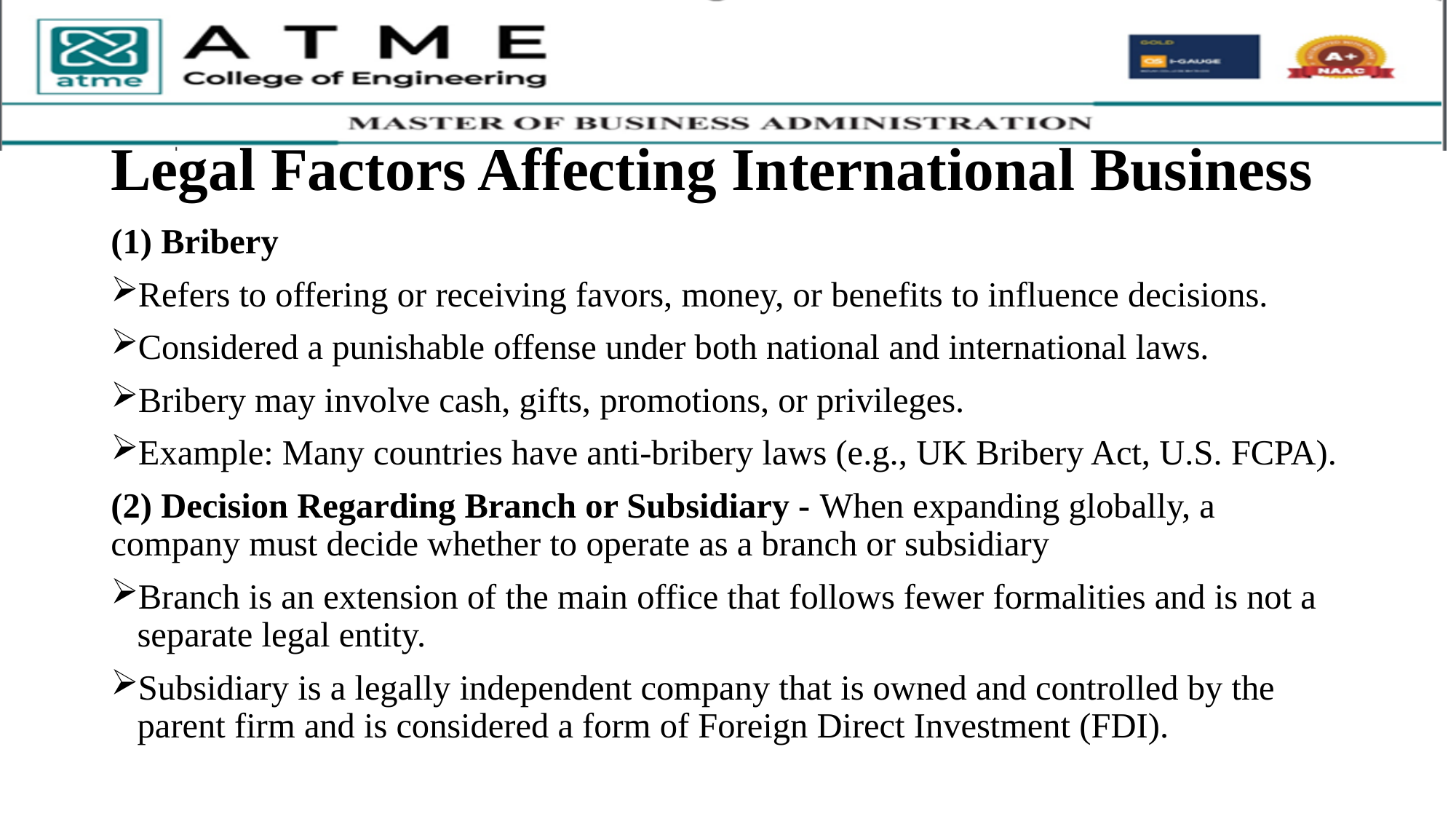

# Legal Factors Affecting International Business
(1) Bribery
Refers to offering or receiving favors, money, or benefits to influence decisions.
Considered a punishable offense under both national and international laws.
Bribery may involve cash, gifts, promotions, or privileges.
Example: Many countries have anti-bribery laws (e.g., UK Bribery Act, U.S. FCPA).
(2) Decision Regarding Branch or Subsidiary - When expanding globally, a company must decide whether to operate as a branch or subsidiary
Branch is an extension of the main office that follows fewer formalities and is not a separate legal entity.
Subsidiary is a legally independent company that is owned and controlled by the parent firm and is considered a form of Foreign Direct Investment (FDI).